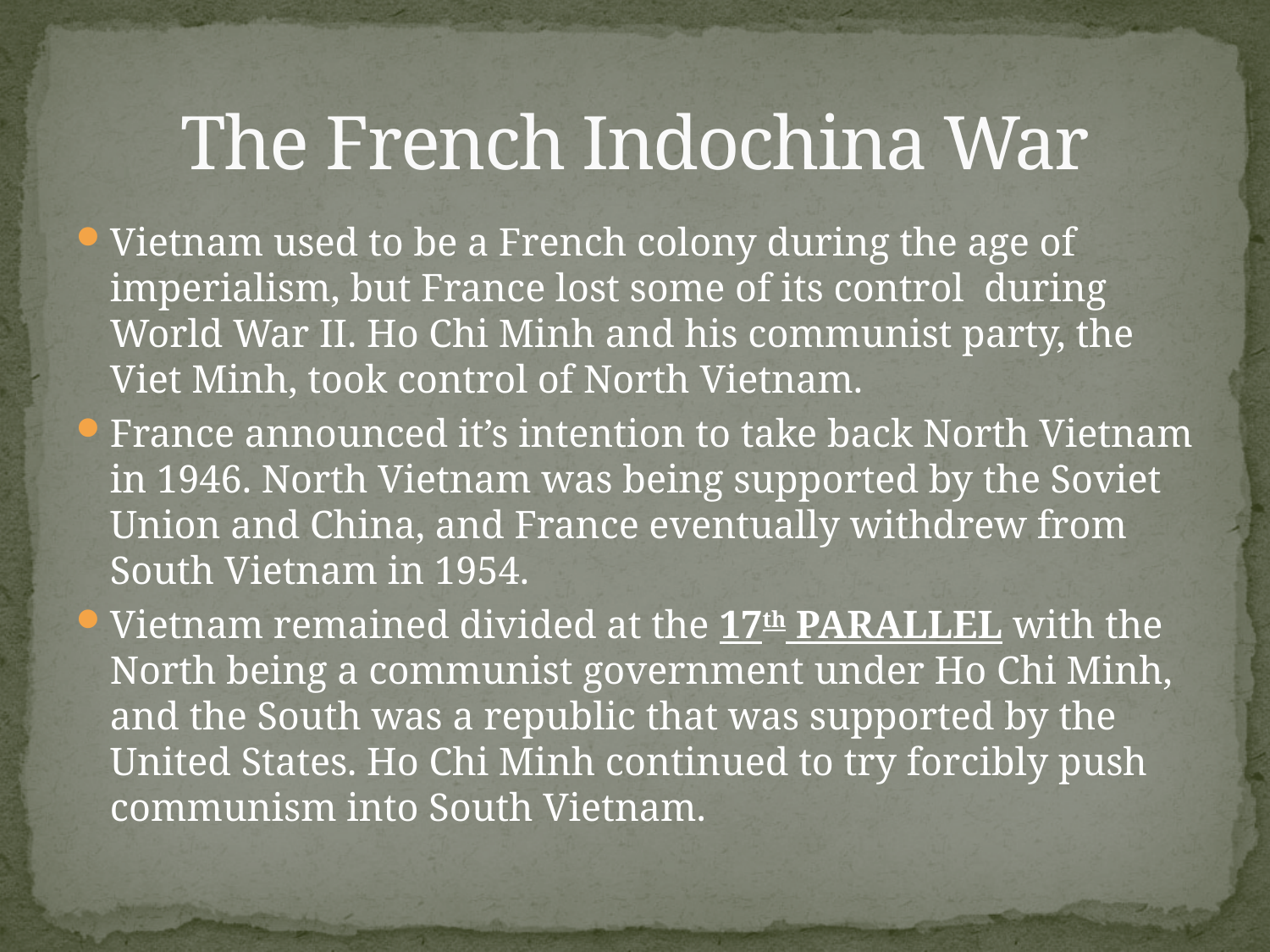

# The French Indochina War
Vietnam used to be a French colony during the age of imperialism, but France lost some of its control  during World War II. Ho Chi Minh and his communist party, the Viet Minh, took control of North Vietnam.
France announced it’s intention to take back North Vietnam in 1946. North Vietnam was being supported by the Soviet Union and China, and France eventually withdrew from South Vietnam in 1954.
Vietnam remained divided at the 17th PARALLEL with the North being a communist government under Ho Chi Minh, and the South was a republic that was supported by the United States. Ho Chi Minh continued to try forcibly push communism into South Vietnam.